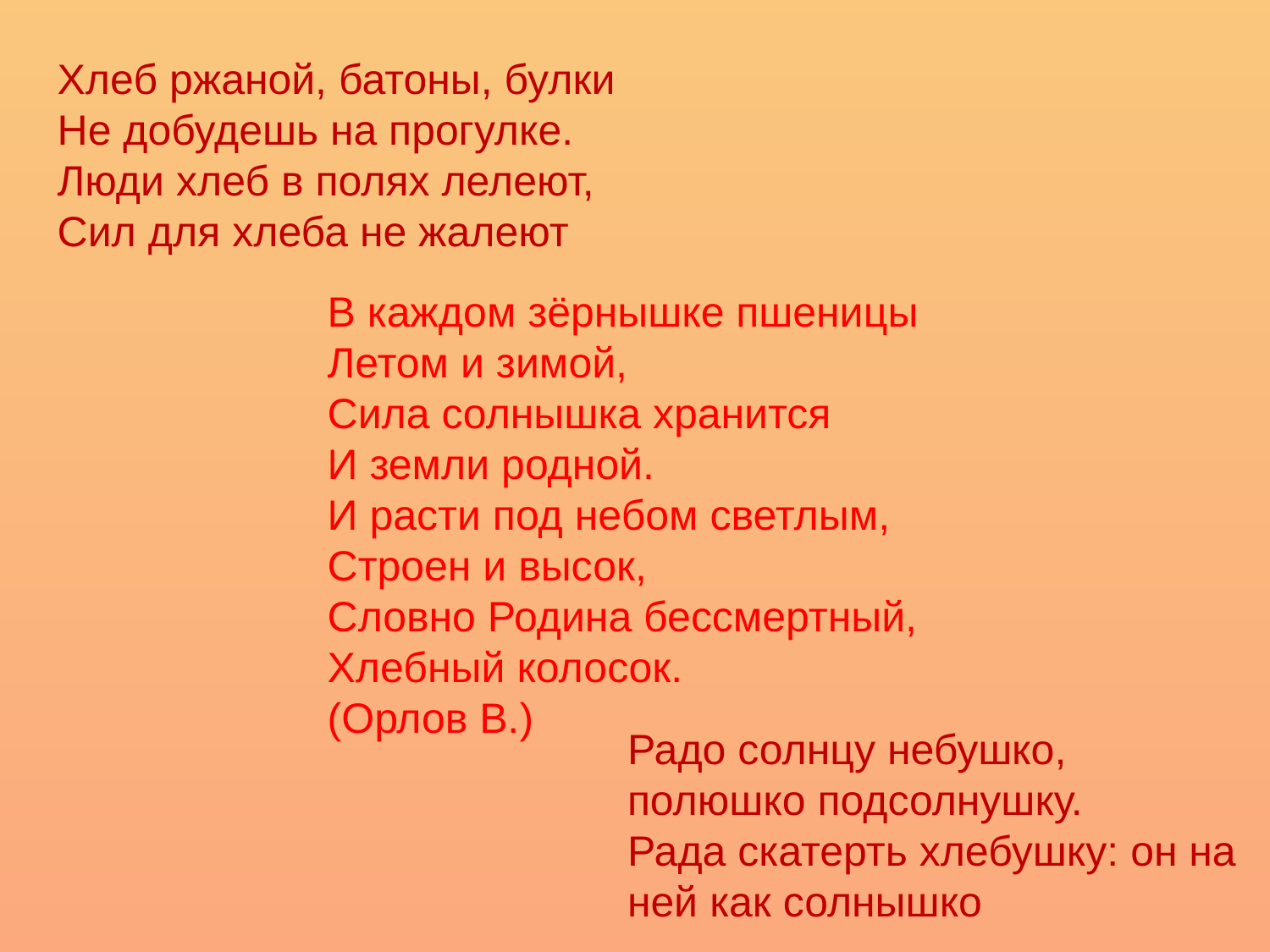

Хлеб ржаной, батоны, булки
Не добудешь на прогулке.
Люди хлеб в полях лелеют,
Сил для хлеба не жалеют
В каждом зёрнышке пшеницы
Летом и зимой,
Сила солнышка хранится
И земли родной.
И расти под небом светлым,
Строен и высок,
Словно Родина бессмертный,
Хлебный колосок.
(Орлов В.)
Радо солнцу небушко, полюшко подсолнушку.
Рада скатерть хлебушку: он на ней как солнышко